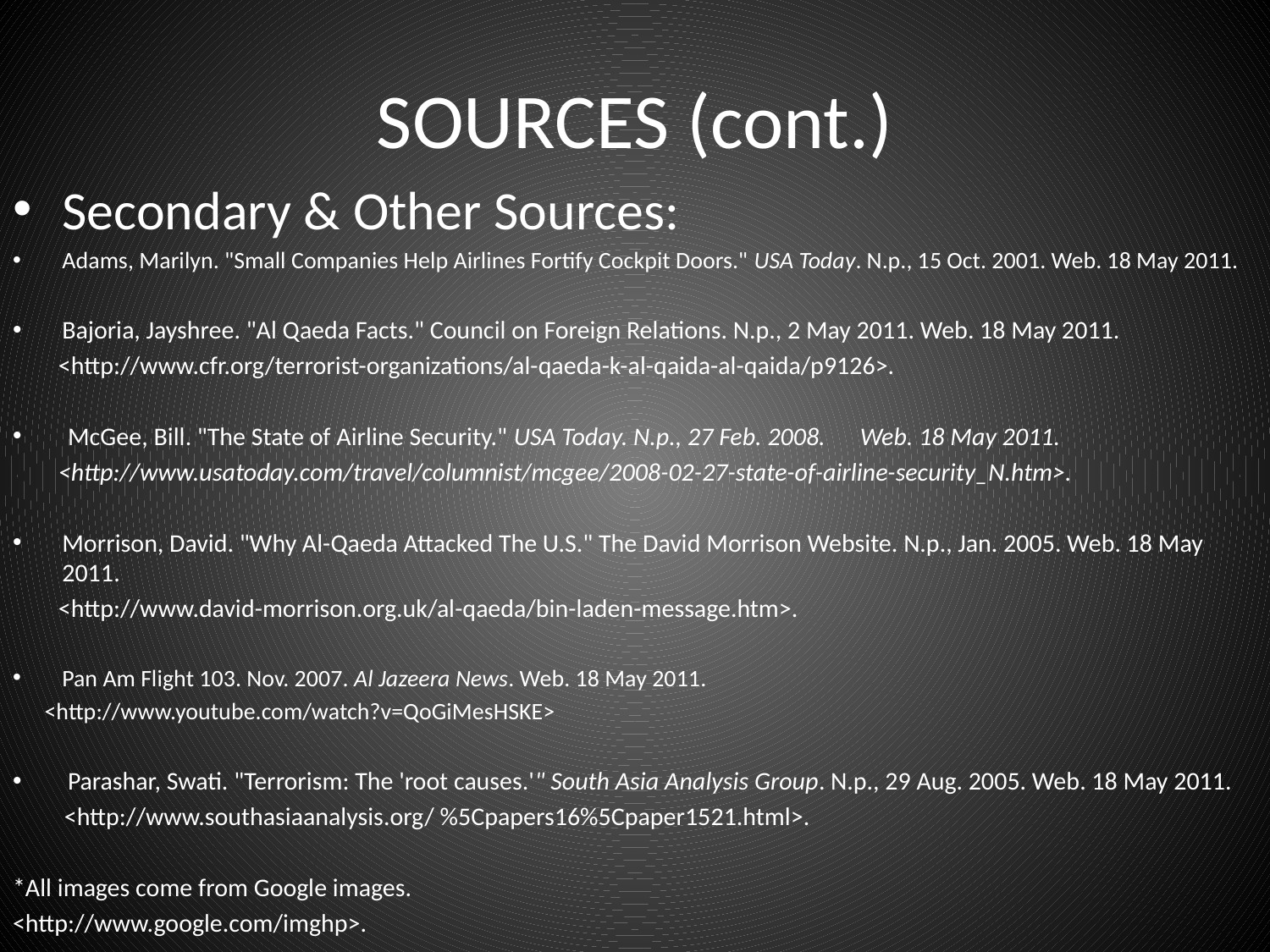

# SOURCES (cont.)
Secondary & Other Sources:
Adams, Marilyn. "Small Companies Help Airlines Fortify Cockpit Doors." USA Today. N.p., 15 Oct. 2001. Web. 18 May 2011.

Bajoria, Jayshree. "Al Qaeda Facts." Council on Foreign Relations. N.p., 2 May 2011. Web. 18 May 2011.
        <http://www.cfr.org/terrorist-organizations/al-qaeda-k-al-qaida-al-qaida/p9126>.

 McGee, Bill. "The State of Airline Security." USA Today. N.p., 27 Feb. 2008.      Web. 18 May 2011.
        <http://www.usatoday.com/travel/columnist/mcgee/2008-02-27-state-of-airline-security_N.htm>.

Morrison, David. "Why Al-Qaeda Attacked The U.S." The David Morrison Website. N.p., Jan. 2005. Web. 18 May 2011.
        <http://www.david-morrison.org.uk/al-qaeda/bin-laden-message.htm>.

Pan Am Flight 103. Nov. 2007. Al Jazeera News. Web. 18 May 2011.
      <http://www.youtube.com/watch?v=QoGiMesHSKE>

 Parashar, Swati. "Terrorism: The 'root causes.'" South Asia Analysis Group. N.p., 29 Aug. 2005. Web. 18 May 2011.
         <http://www.southasiaanalysis.org/ %5Cpapers16%5Cpaper1521.html>.

*All images come from Google images.
<http://www.google.com/imghp>.